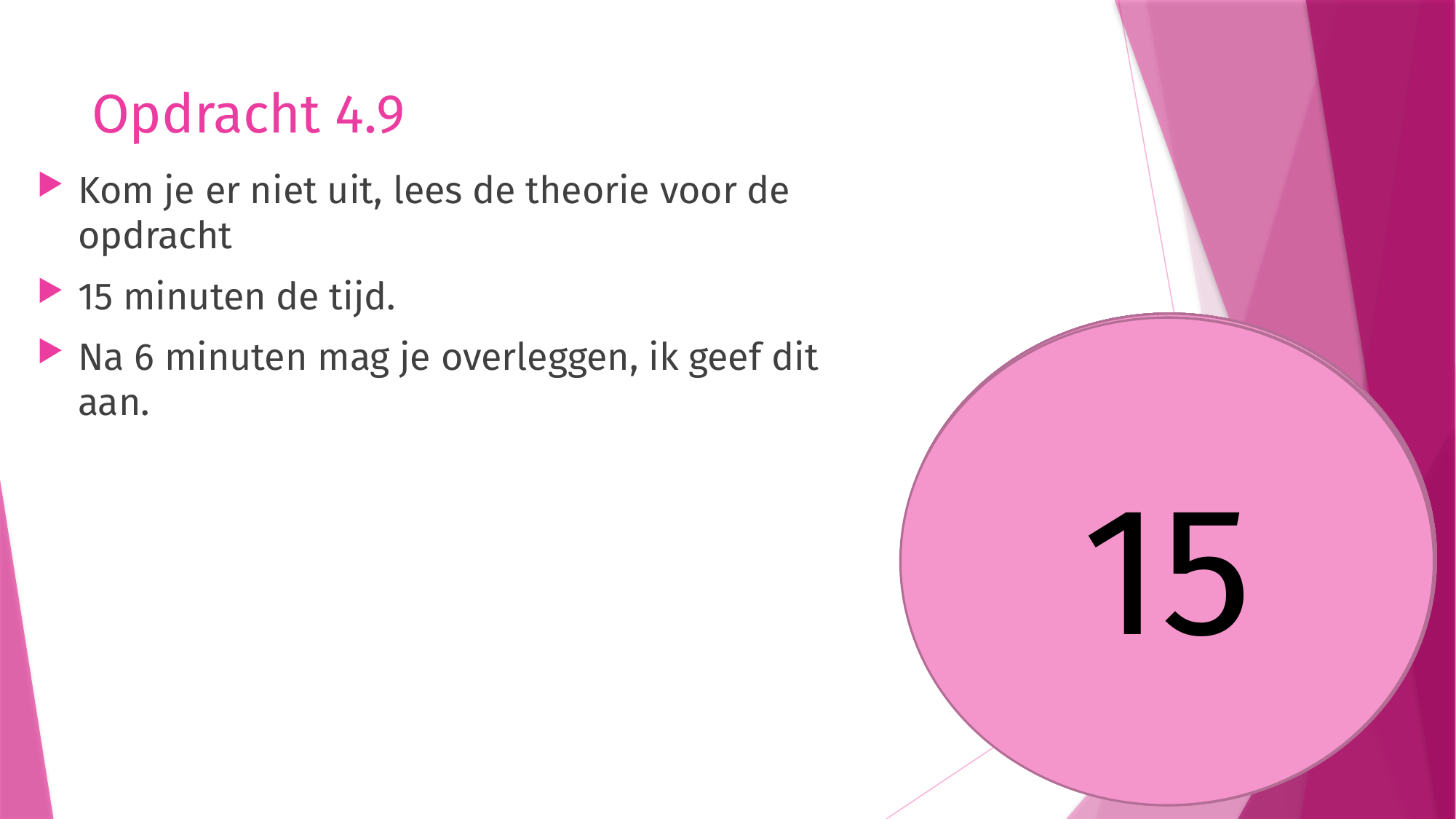

# Opdracht 4.9
Kom je er niet uit, lees de theorie voor de opdracht
15 minuten de tijd.
Na 6 minuten mag je overleggen, ik geef dit aan.
12
11
10
9
8
5
6
7
4
3
1
2
15
14
13